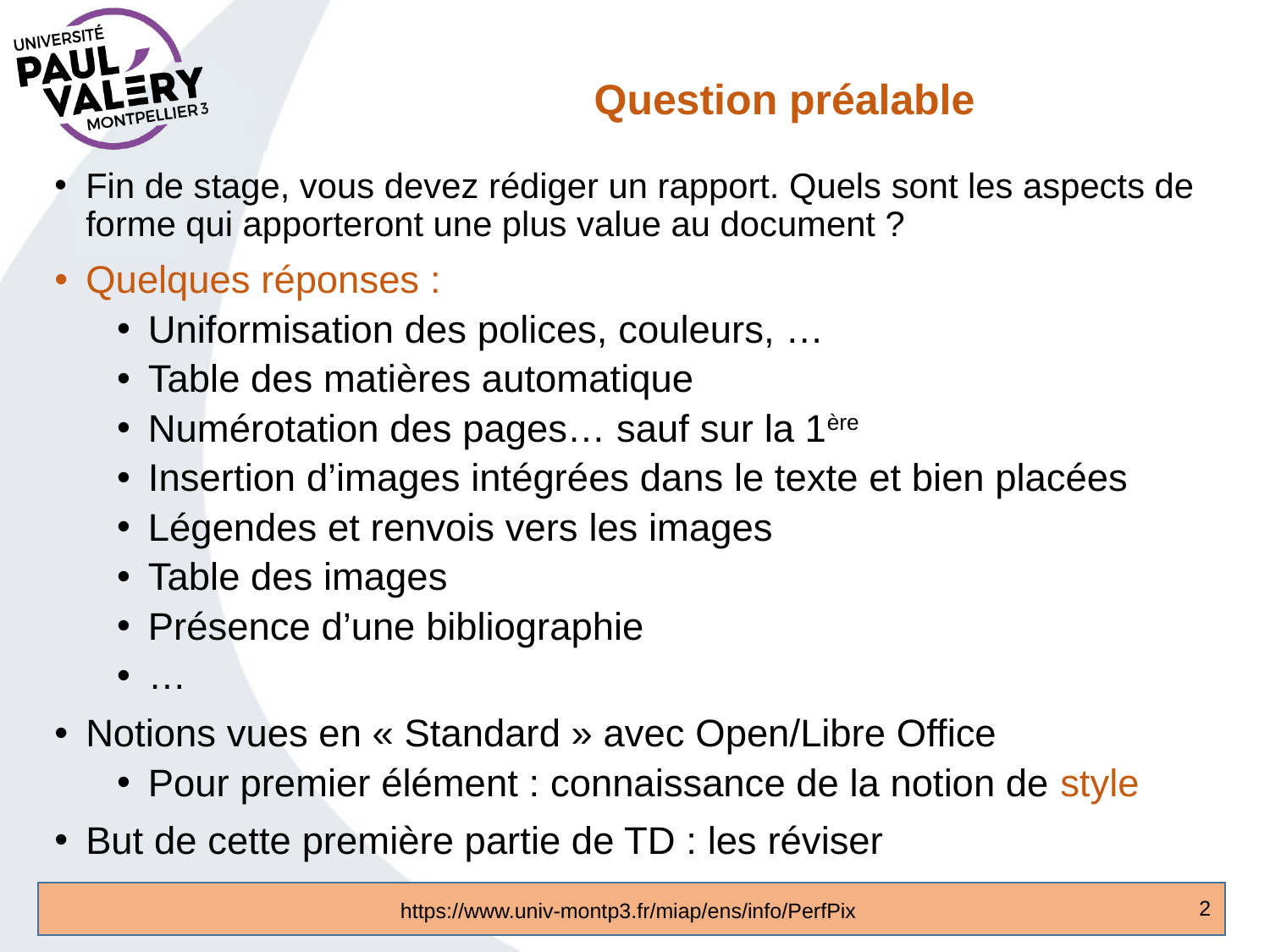

# Question préalable
Fin de stage, vous devez rédiger un rapport. Quels sont les aspects de forme qui apporteront une plus value au document ?
Quelques réponses :
Uniformisation des polices, couleurs, …
Table des matières automatique
Numérotation des pages… sauf sur la 1ère
Insertion d’images intégrées dans le texte et bien placées
Légendes et renvois vers les images
Table des images
Présence d’une bibliographie
…
Notions vues en « Standard » avec Open/Libre Office
Pour premier élément : connaissance de la notion de style
But de cette première partie de TD : les réviser

2